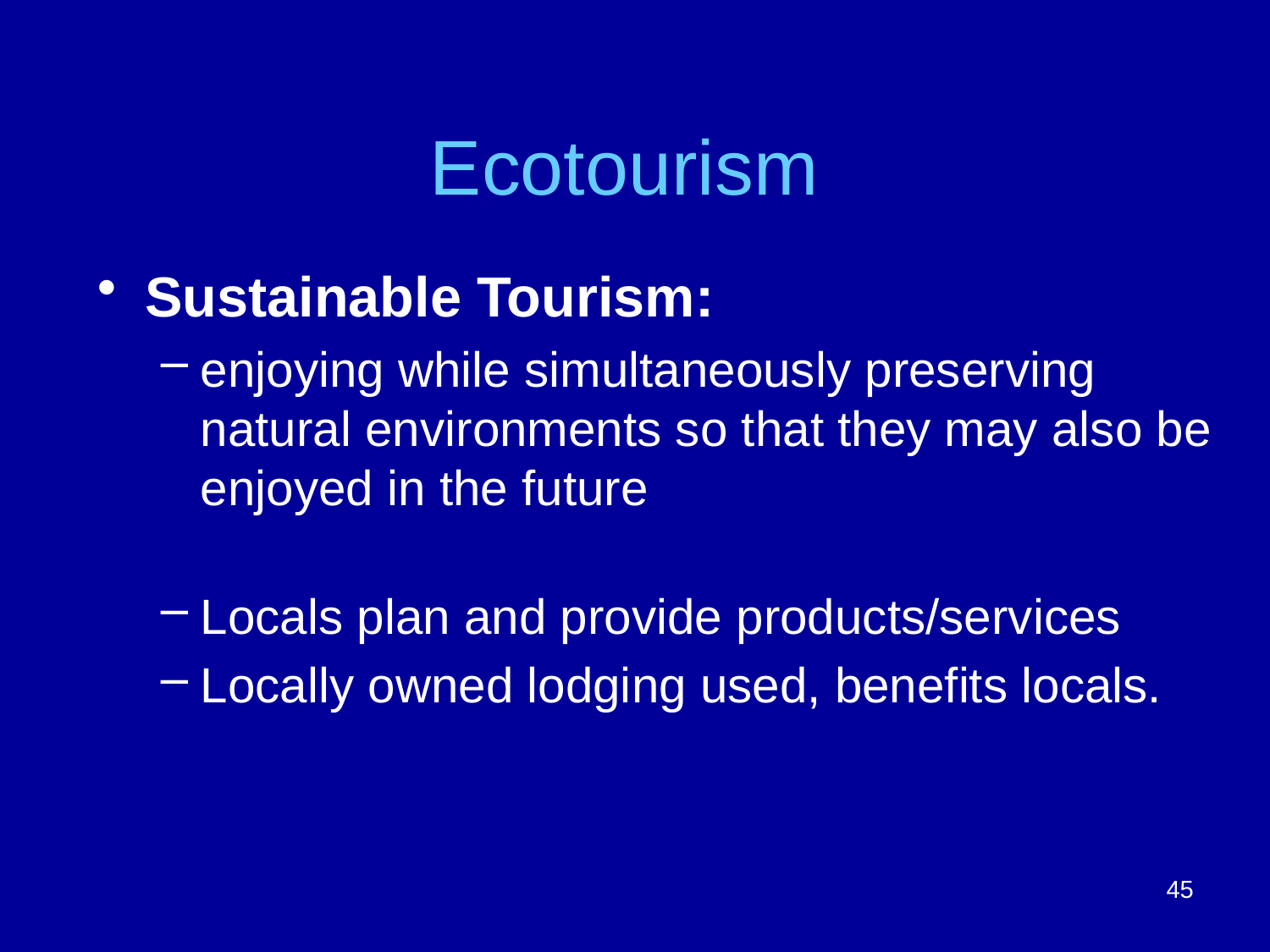

# Ecotourism
Sustainable Tourism:
enjoying while simultaneously preserving natural environments so that they may also be enjoyed in the future
Locals plan and provide products/services
Locally owned lodging used, benefits locals.

45